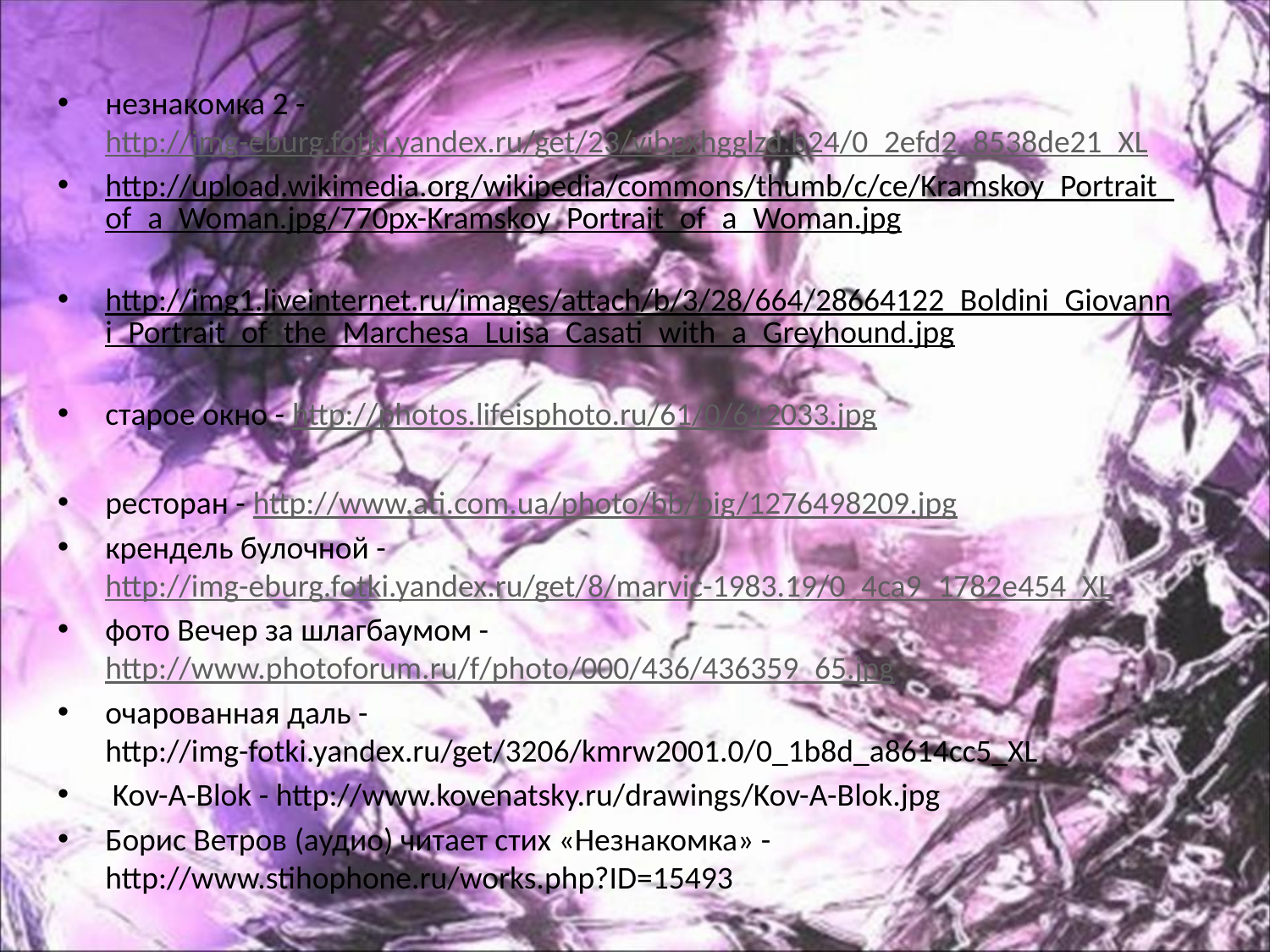

незнакомка 2 -  http://img-eburg.fotki.yandex.ru/get/23/vibpxhgglzd.b24/0_2efd2_8538de21_XL
http://upload.wikimedia.org/wikipedia/commons/thumb/c/ce/Kramskoy_Portrait_of_a_Woman.jpg/770px-Kramskoy_Portrait_of_a_Woman.jpg
http://img1.liveinternet.ru/images/attach/b/3/28/664/28664122_Boldini_Giovanni_Portrait_of_the_Marchesa_Luisa_Casati_with_a_Greyhound.jpg
старое окно - http://photos.lifeisphoto.ru/61/0/612033.jpg

ресторан - http://www.ati.com.ua/photo/bb/big/1276498209.jpg
крендель булочной - http://img-eburg.fotki.yandex.ru/get/8/marvic-1983.19/0_4ca9_1782e454_XL
фото Вечер за шлагбаумом - http://www.photoforum.ru/f/photo/000/436/436359_65.jpg
очарованная даль - http://img-fotki.yandex.ru/get/3206/kmrw2001.0/0_1b8d_a8614cc5_XL
 Kov-A-Blok - http://www.kovenatsky.ru/drawings/Kov-A-Blok.jpg
Борис Ветров (аудио) читает стих «Незнакомка» - http://www.stihophone.ru/works.php?ID=15493